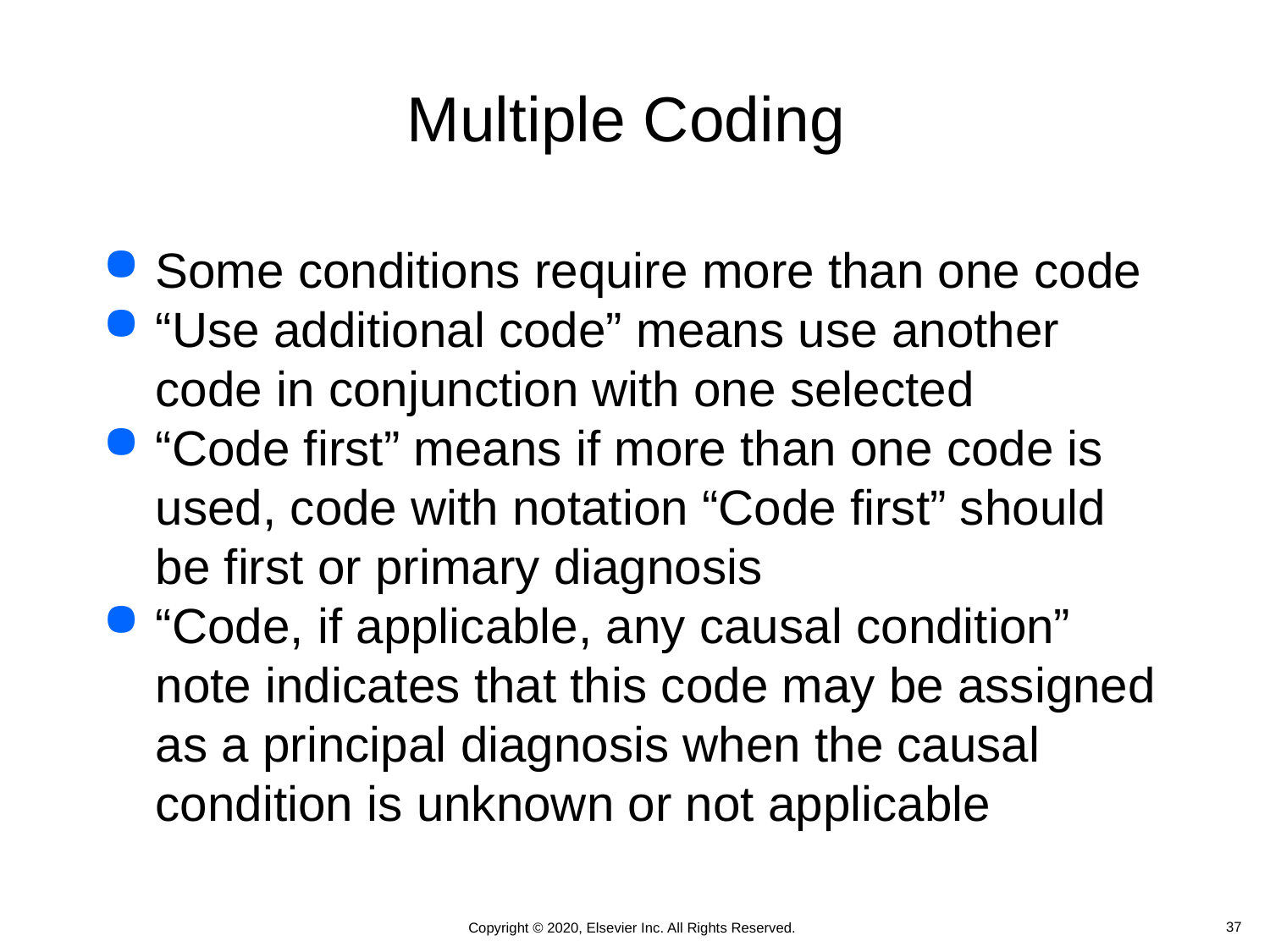

# Multiple Coding
Some conditions require more than one code
“Use additional code” means use another code in conjunction with one selected
“Code first” means if more than one code is used, code with notation “Code first” should be first or primary diagnosis
“Code, if applicable, any causal condition” note indicates that this code may be assigned as a principal diagnosis when the causal condition is unknown or not applicable

 37